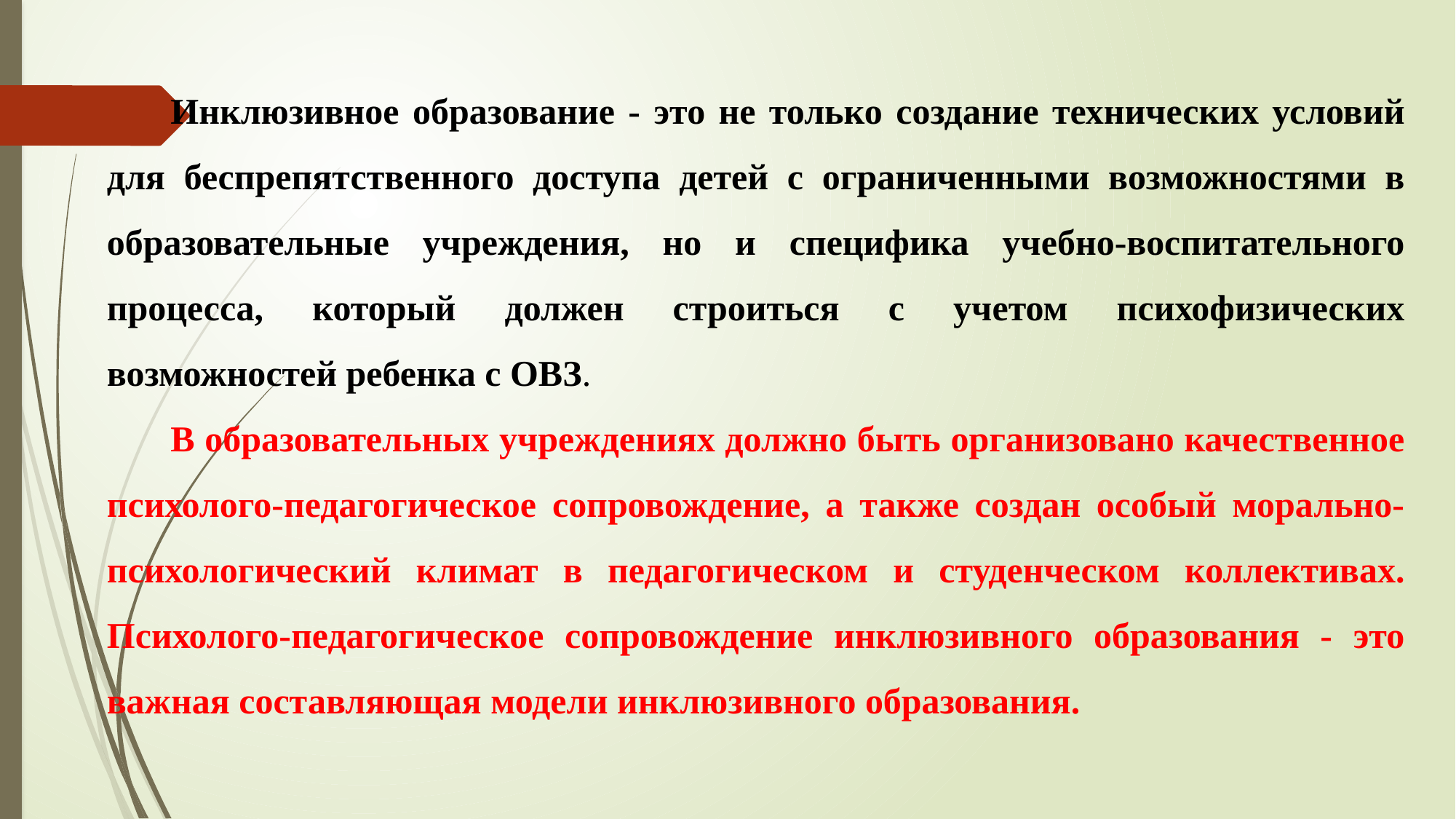

Инклюзивное образование - это не только создание технических условий для беспрепятственного доступа детей с ограниченными возможностями в образовательные учреждения, но и специфика учебно-воспитательного процесса, который должен строиться с учетом психофизических возможностей ребенка с ОВЗ.
В образовательных учреждениях должно быть организовано качественное психолого-педагогическое сопровождение, а также создан особый морально-психологический климат в педагогическом и студенческом коллективах. Психолого-педагогическое сопровождение инклюзивного образования - это важная составляющая модели инклюзивного образования.